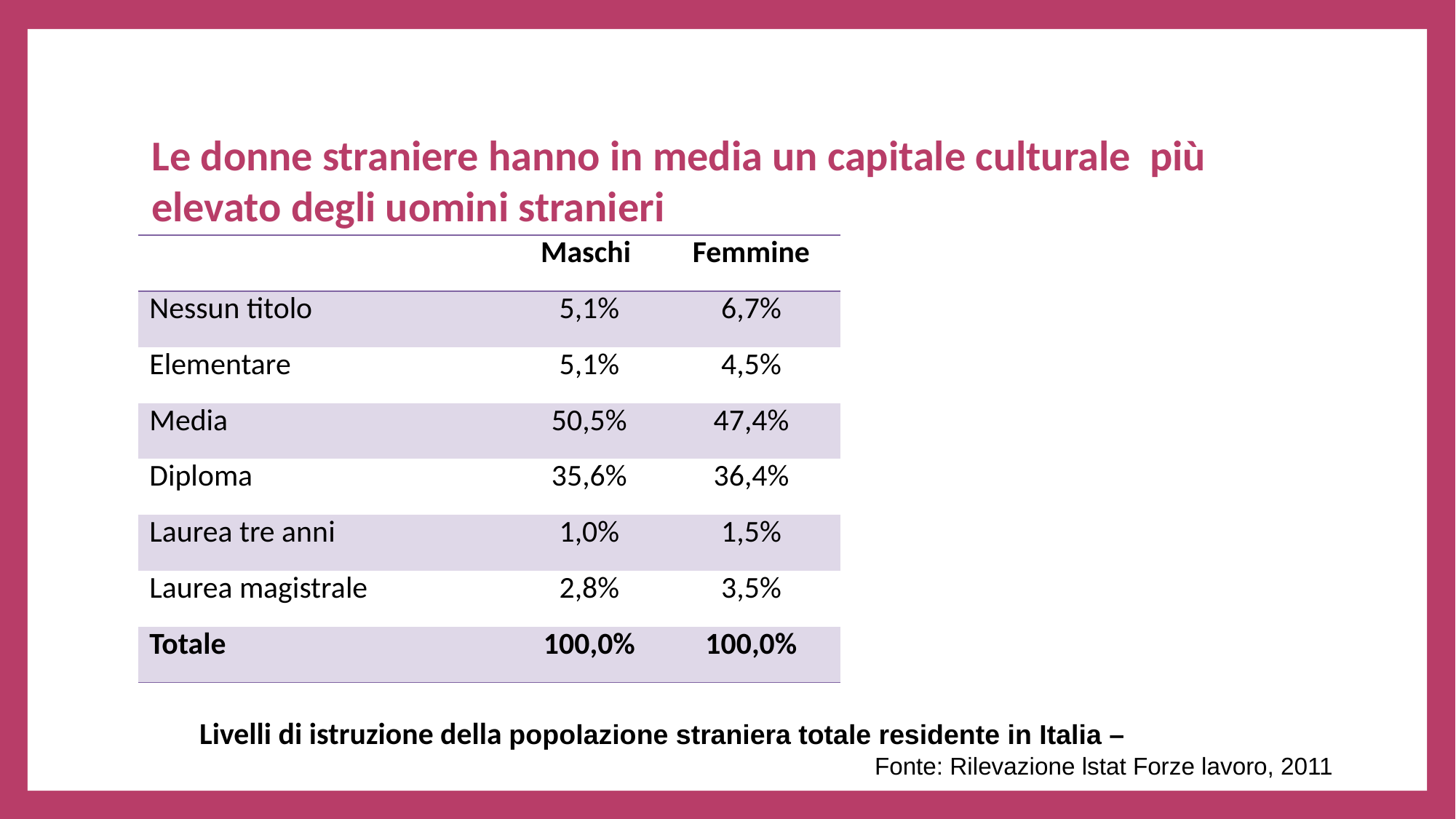

Le donne straniere hanno in media un capitale culturale  più elevato degli uomini stranieri

|  | Maschi | Femmine |
| --- | --- | --- |
| Nessun titolo | 5,1% | 6,7% |
| Elementare | 5,1% | 4,5% |
| Media | 50,5% | 47,4% |
| Diploma | 35,6% | 36,4% |
| Laurea tre anni | 1,0% | 1,5% |
| Laurea magistrale | 2,8% | 3,5% |
| Totale | 100,0% | 100,0% |
Livelli di istruzione della popolazione straniera totale residente in Italia –
Fonte: Rilevazione lstat Forze lavoro, 2011